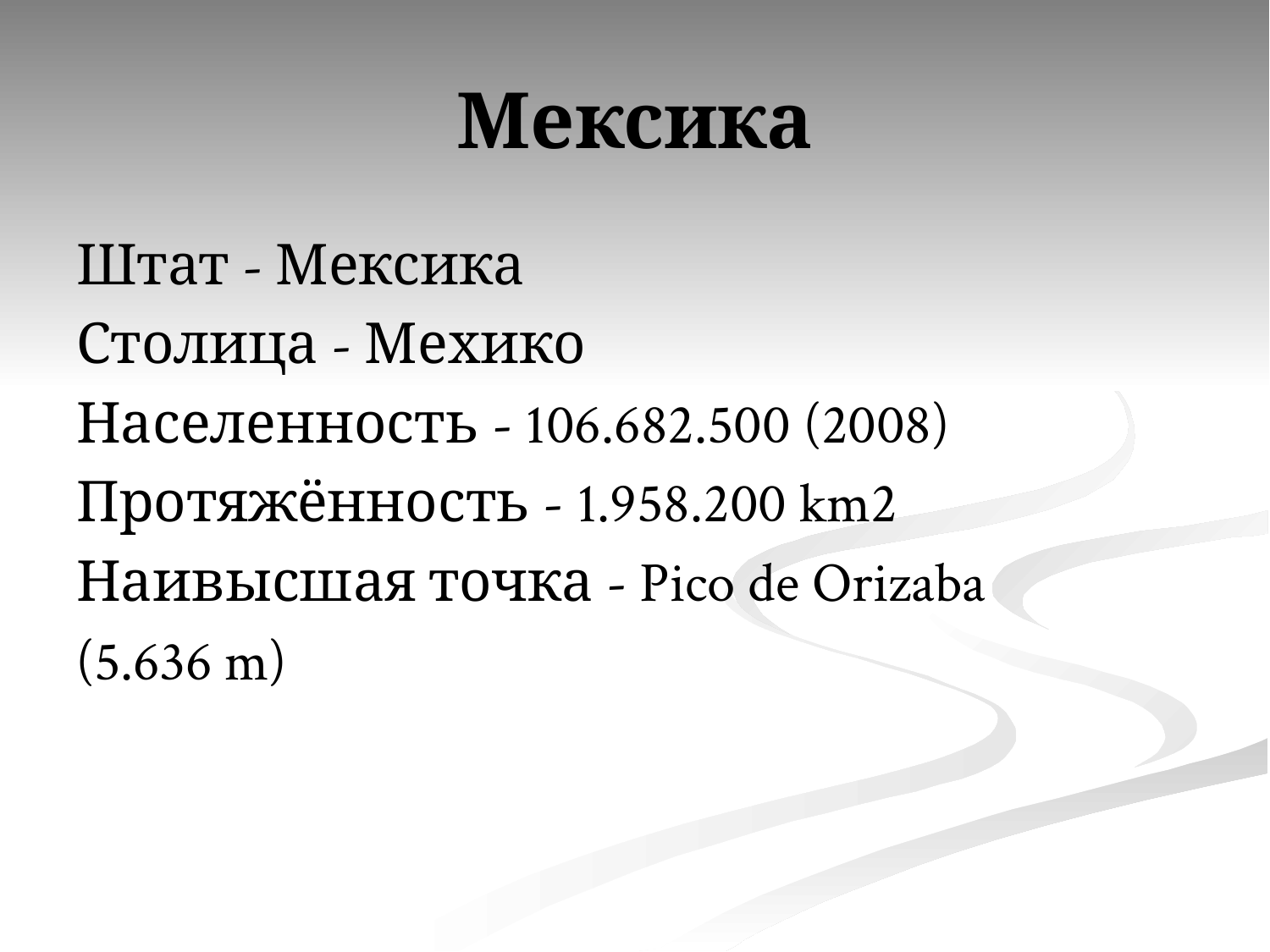

# Мексика
Штат - Мексика
Столица - Мехико
Населенность - 106.682.500 (2008)
Протяжённость - 1.958.200 km2
Наивысшая точка - Pico de Orizaba
(5.636 m)